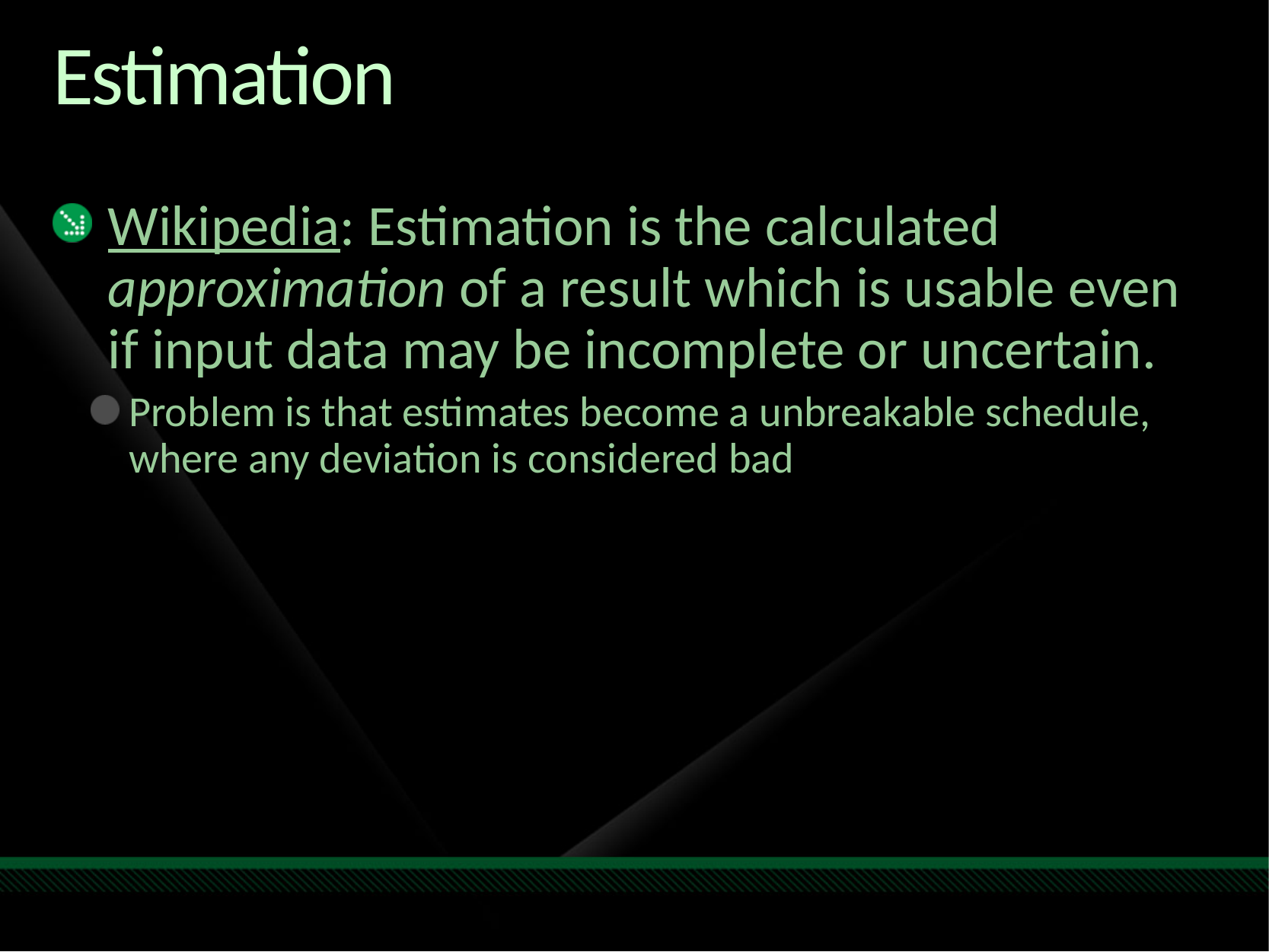

# Estimation
Wikipedia: Estimation is the calculated approximation of a result which is usable even if input data may be incomplete or uncertain.
Problem is that estimates become a unbreakable schedule, where any deviation is considered bad